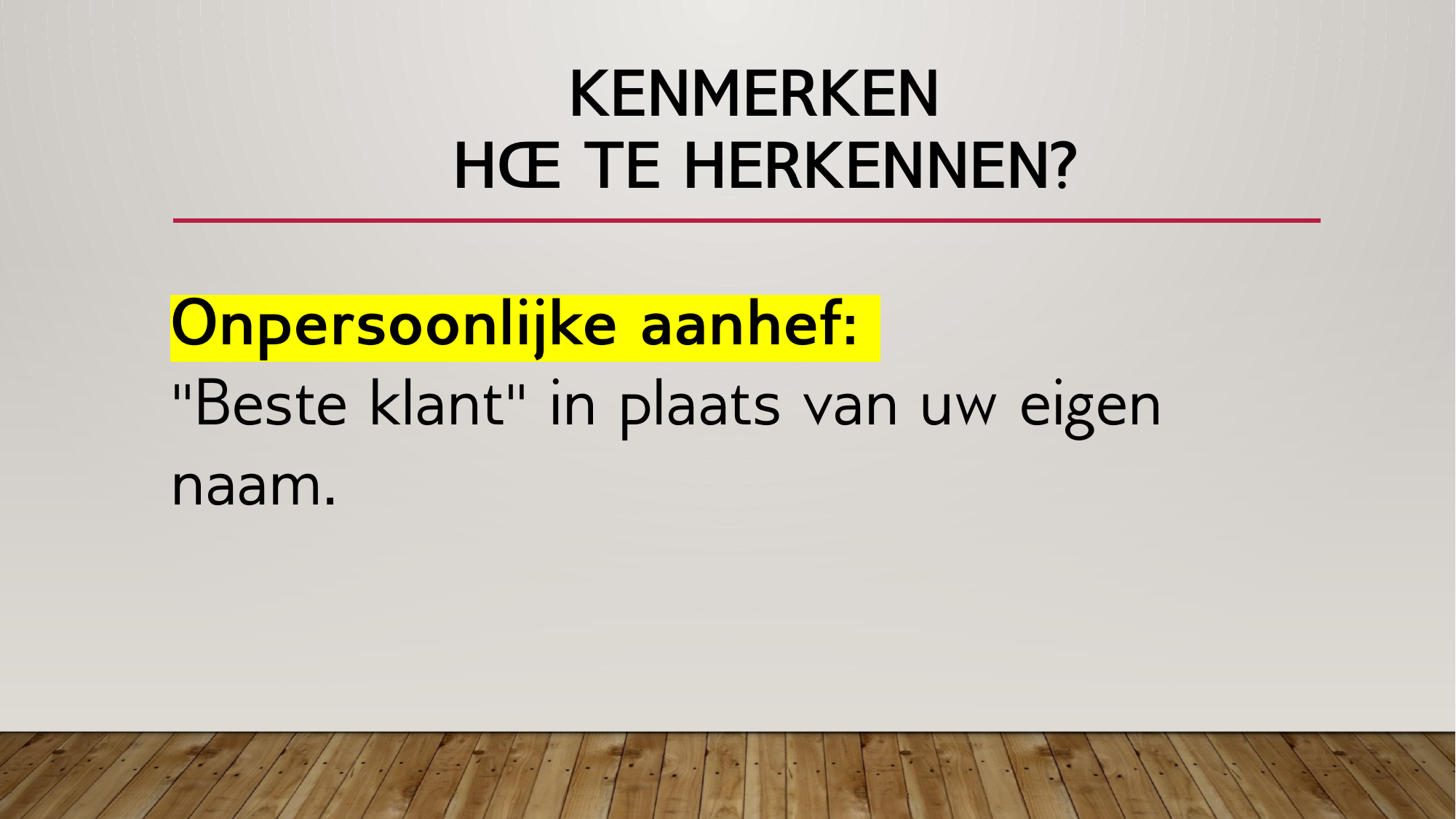

# KENMERKEN HOE TE HERKENNEN?

Onpersoonlijke aanhef:
"Beste klant" in plaats van uw eigen naam.